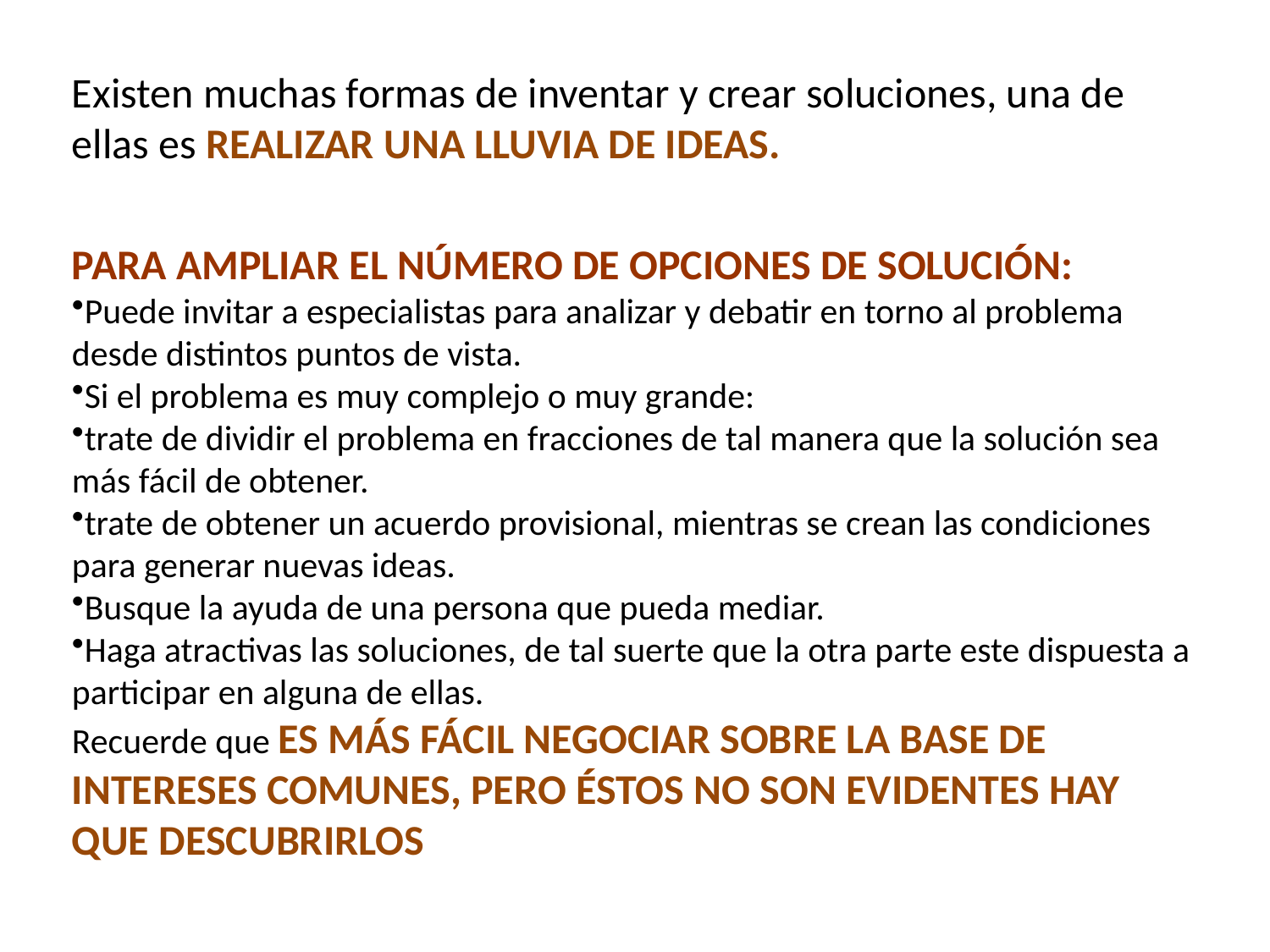

Existen muchas formas de inventar y crear soluciones, una de ellas es REALIZAR UNA LLUVIA DE IDEAS.
PARA AMPLIAR EL NÚMERO DE OPCIONES DE SOLUCIÓN:
Puede invitar a especialistas para analizar y debatir en torno al problema desde distintos puntos de vista.
Si el problema es muy complejo o muy grande:
trate de dividir el problema en fracciones de tal manera que la solución sea más fácil de obtener.
trate de obtener un acuerdo provisional, mientras se crean las condiciones para generar nuevas ideas.
Busque la ayuda de una persona que pueda mediar.
Haga atractivas las soluciones, de tal suerte que la otra parte este dispuesta a participar en alguna de ellas.
Recuerde que ES MÁS FÁCIL NEGOCIAR SOBRE LA BASE DE INTERESES COMUNES, PERO ÉSTOS NO SON EVIDENTES HAY QUE DESCUBRIRLOS